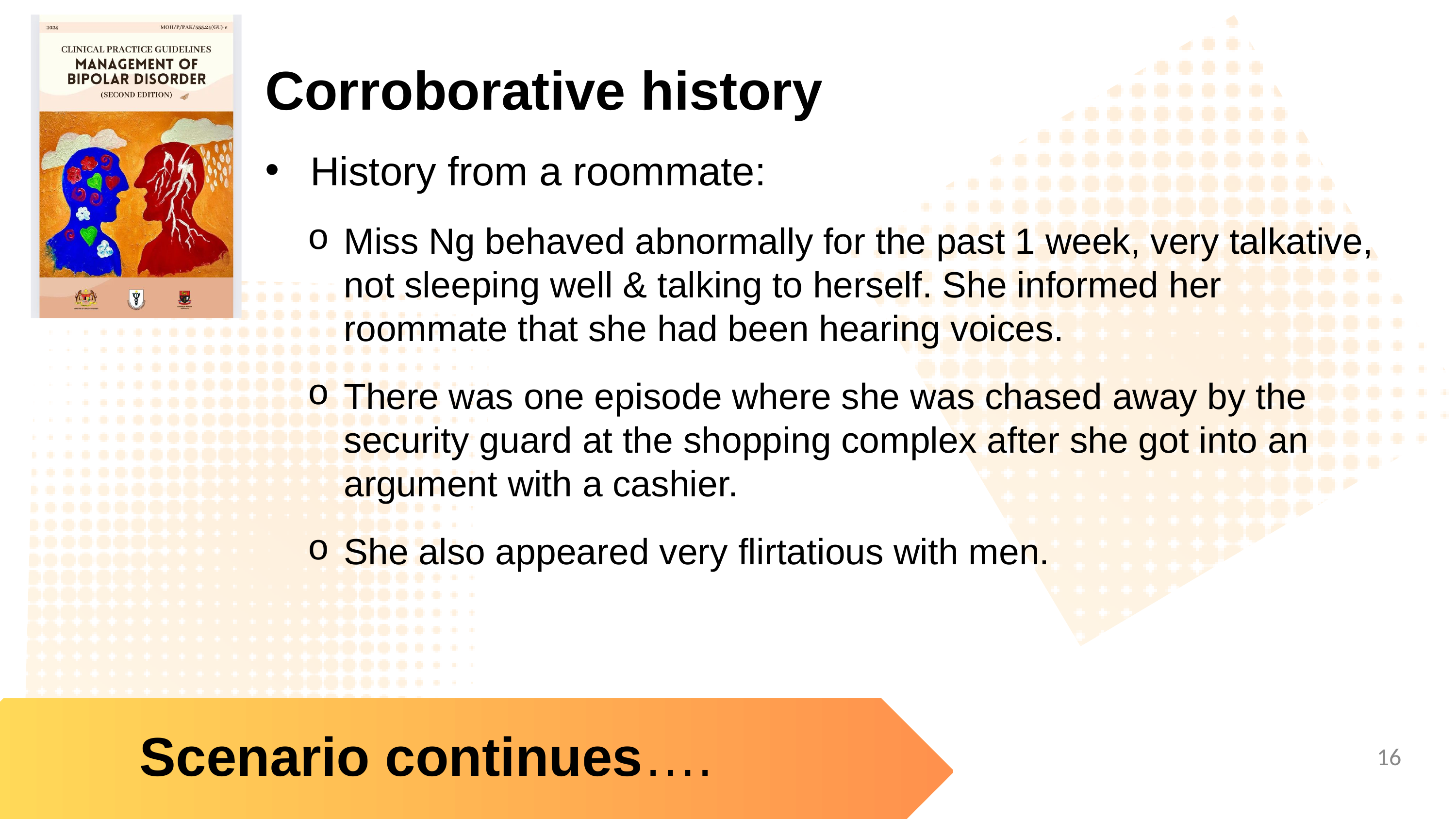

Corroborative history

History from a roommate:

Miss Ng behaved abnormally for the past 1 week, very talkative, not sleeping well & talking to herself. She informed her roommate that she had been hearing voices.

There was one episode where she was chased away by the security guard at the shopping complex after she got into an argument with a cashier.

She also appeared very flirtatious with men.

Scenario continues….

16